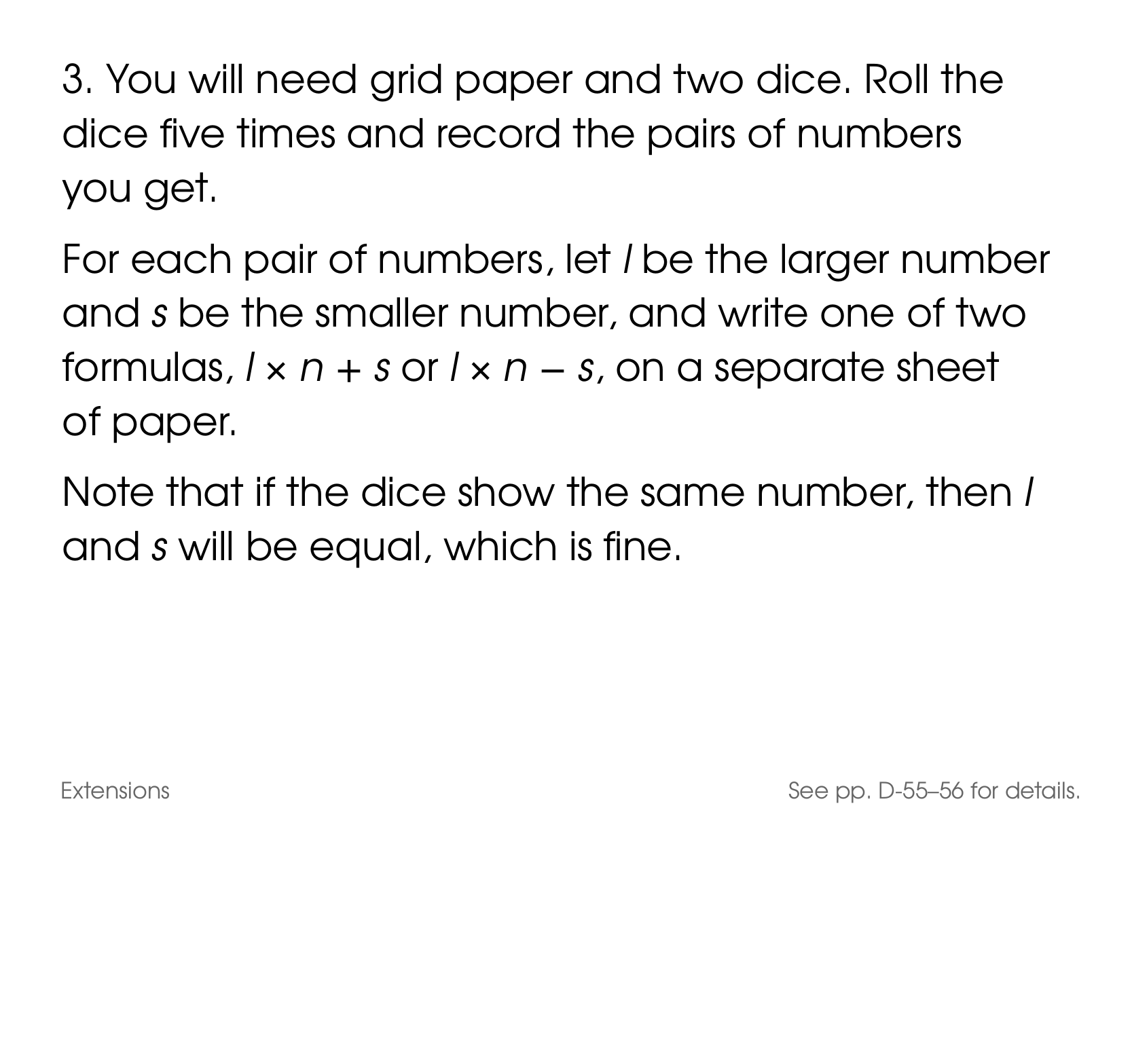

3. You will need grid paper and two dice. Roll the dice five times and record the pairs of numbers
​you get.
For each pair of numbers, let l be the larger number and s be the smaller number, and write one of two formulas, l × n + s or l × n − s, on a separate sheet
​of paper.
Note that if the dice show the same number, then l and s will be equal, which is fine.
Extensions
See pp. D-55–56 for details.